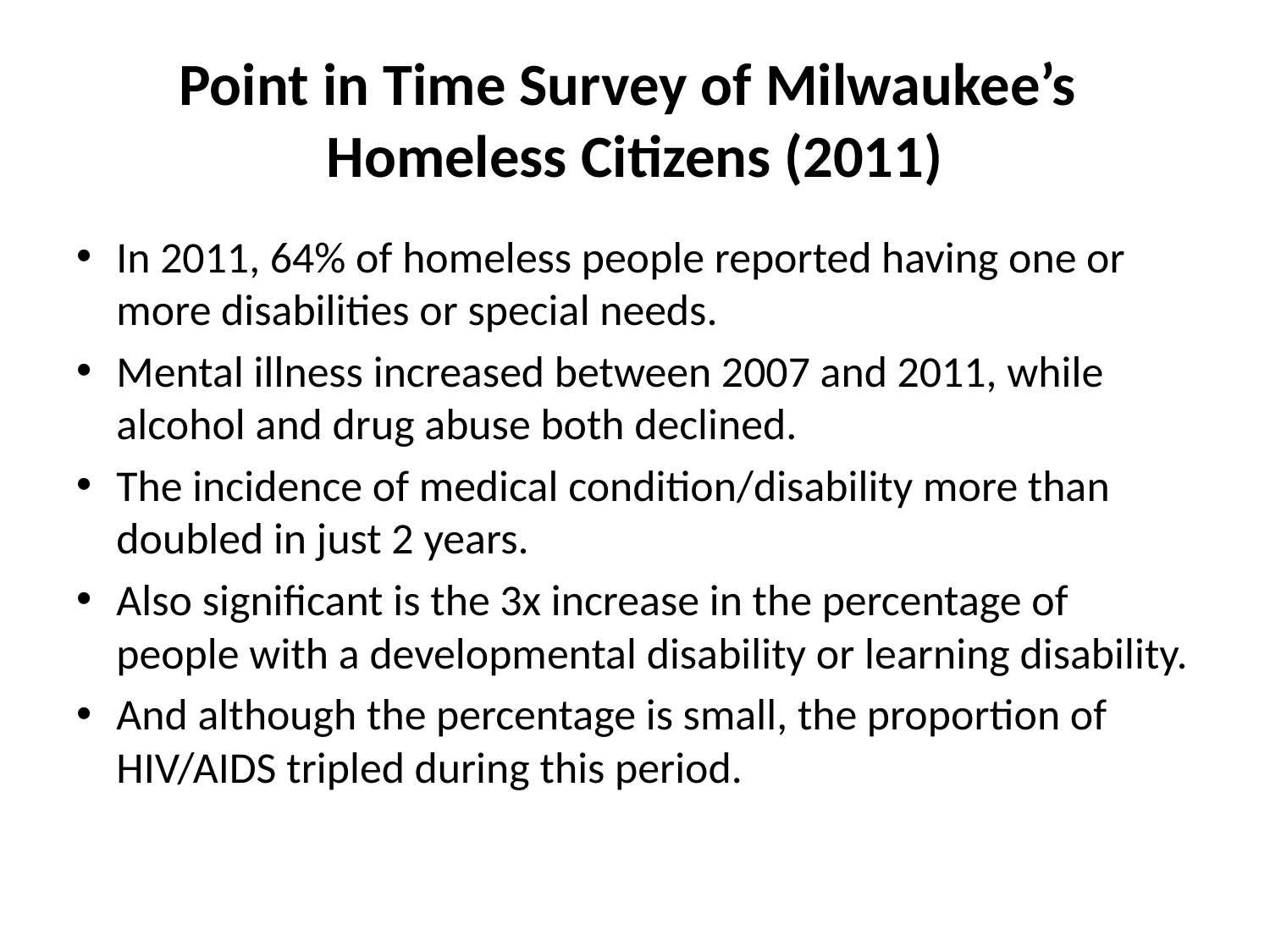

# Point in Time Survey of Milwaukee’s  Homeless Citizens (2011)
In 2011, 64% of homeless people reported having one or more disabilities or special needs.
Mental illness increased between 2007 and 2011, while alcohol and drug abuse both declined.
The incidence of medical condition/disability more than doubled in just 2 years.
Also significant is the 3x increase in the percentage of people with a developmental disability or learning disability.
And although the percentage is small, the proportion of HIV/AIDS tripled during this period.